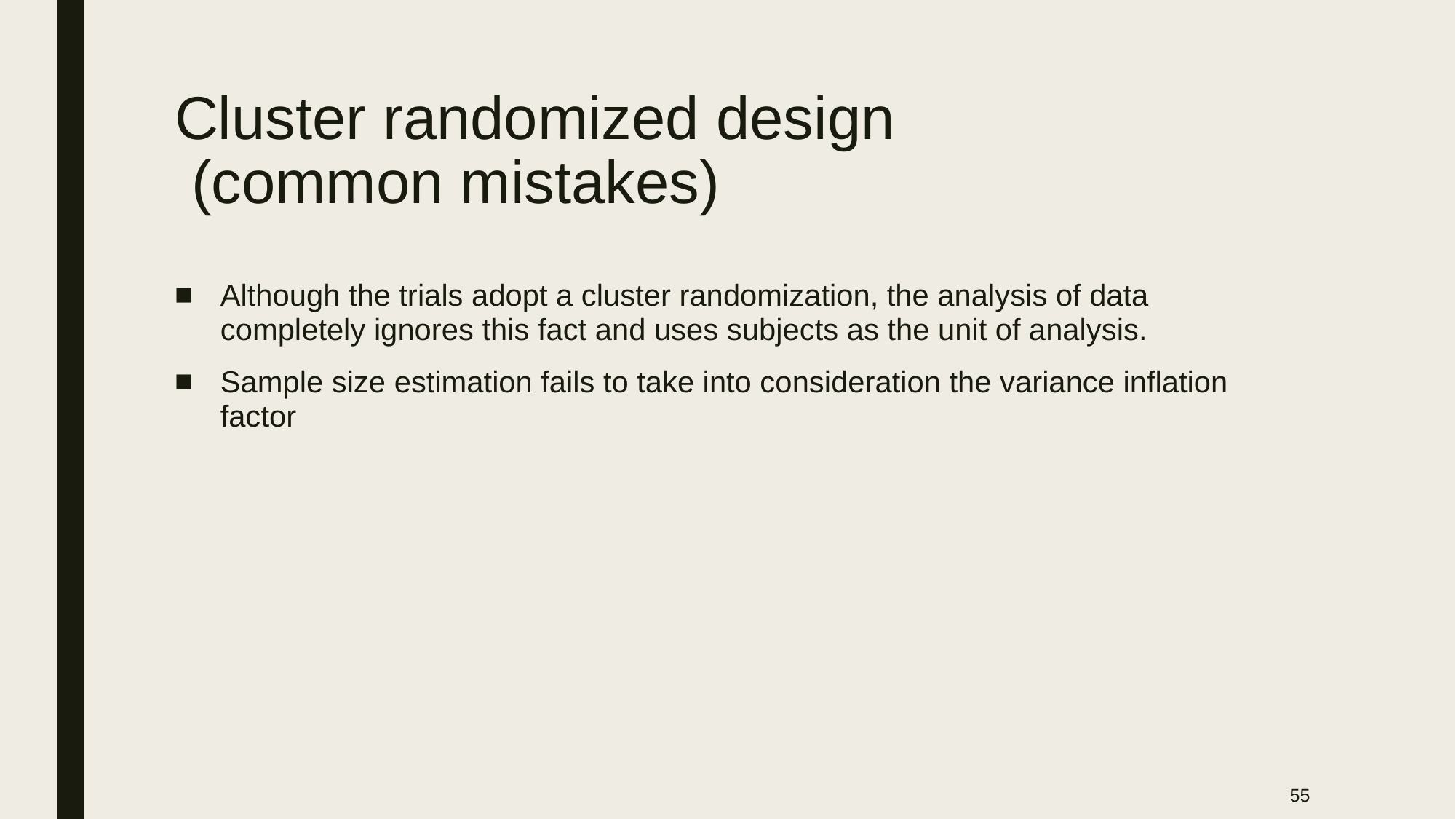

# Cluster randomized design (common mistakes)
Although the trials adopt a cluster randomization, the analysis of data completely ignores this fact and uses subjects as the unit of analysis.
Sample size estimation fails to take into consideration the variance inflation factor
55